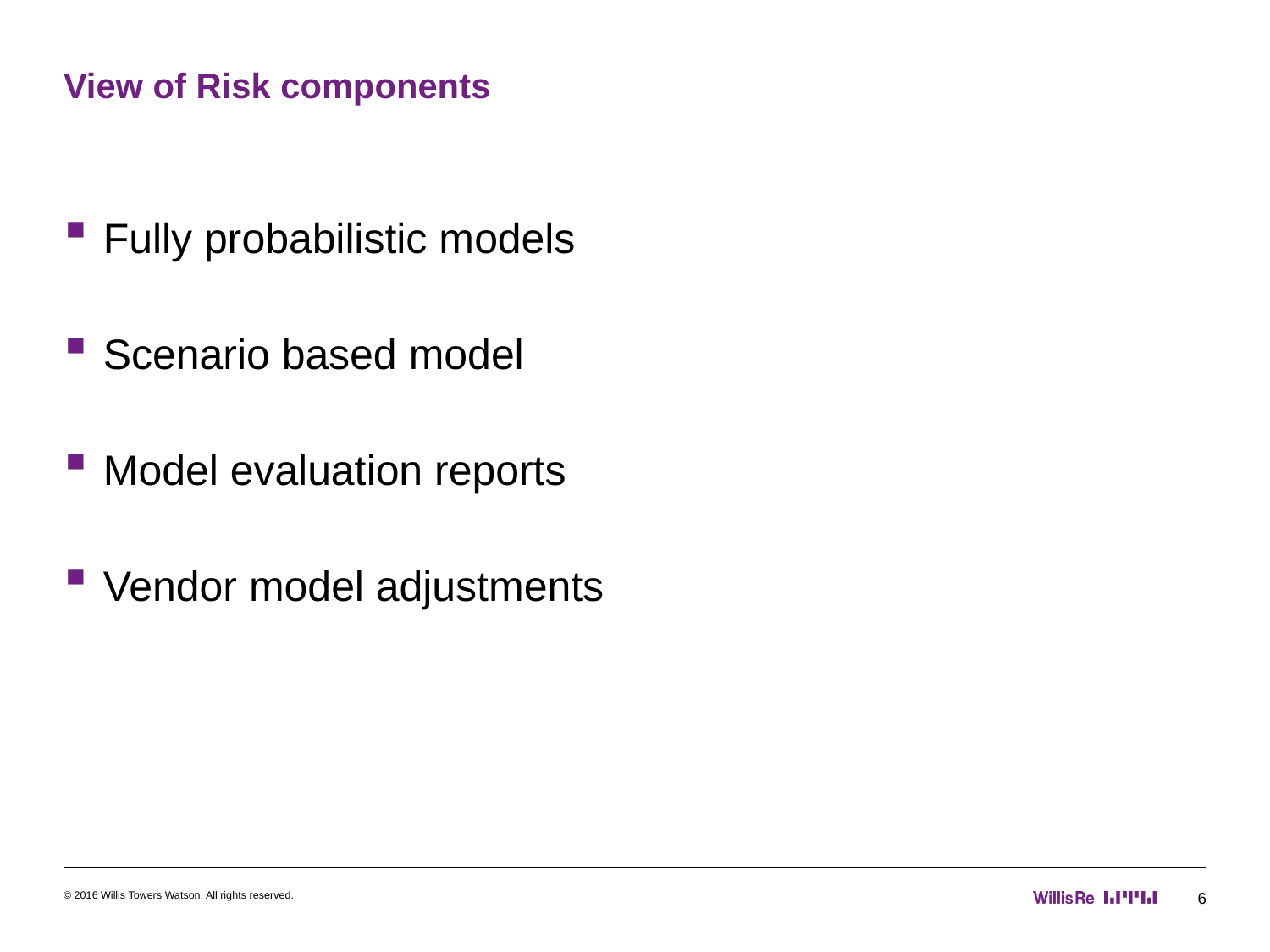

# View of Risk components
Fully probabilistic models

Scenario based model

Model evaluation reports

Vendor model adjustments

© 2016 Willis Towers Watson. All rights reserved.
6